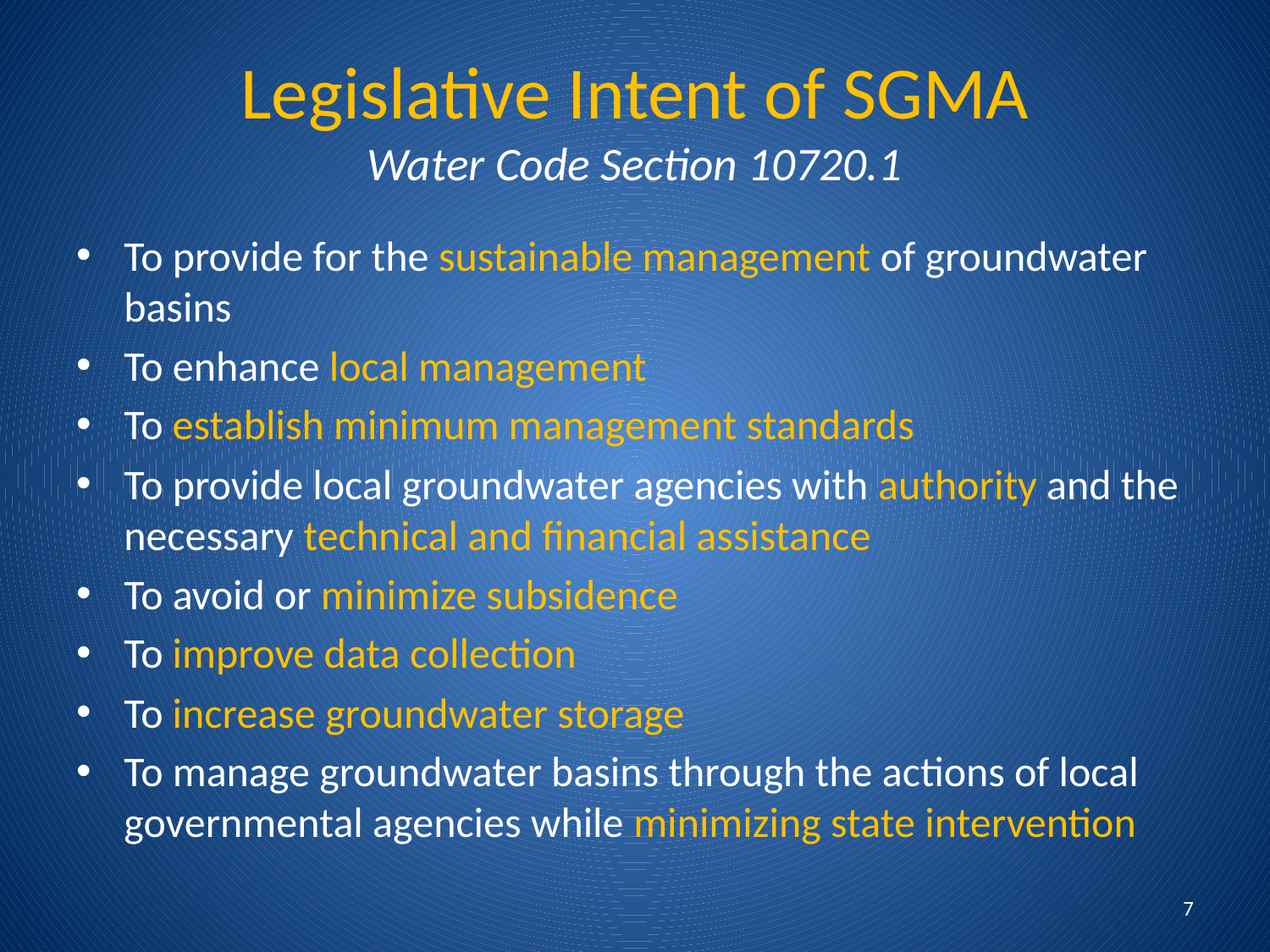

# Legislative Intent of SGMA Water Code Section 10720.1
To provide for the sustainable management of groundwater basins
To enhance local management
To establish minimum management standards
To provide local groundwater agencies with authority and the necessary technical and financial assistance
To avoid or minimize subsidence
To improve data collection
To increase groundwater storage
To manage groundwater basins through the actions of local governmental agencies while minimizing state intervention
7